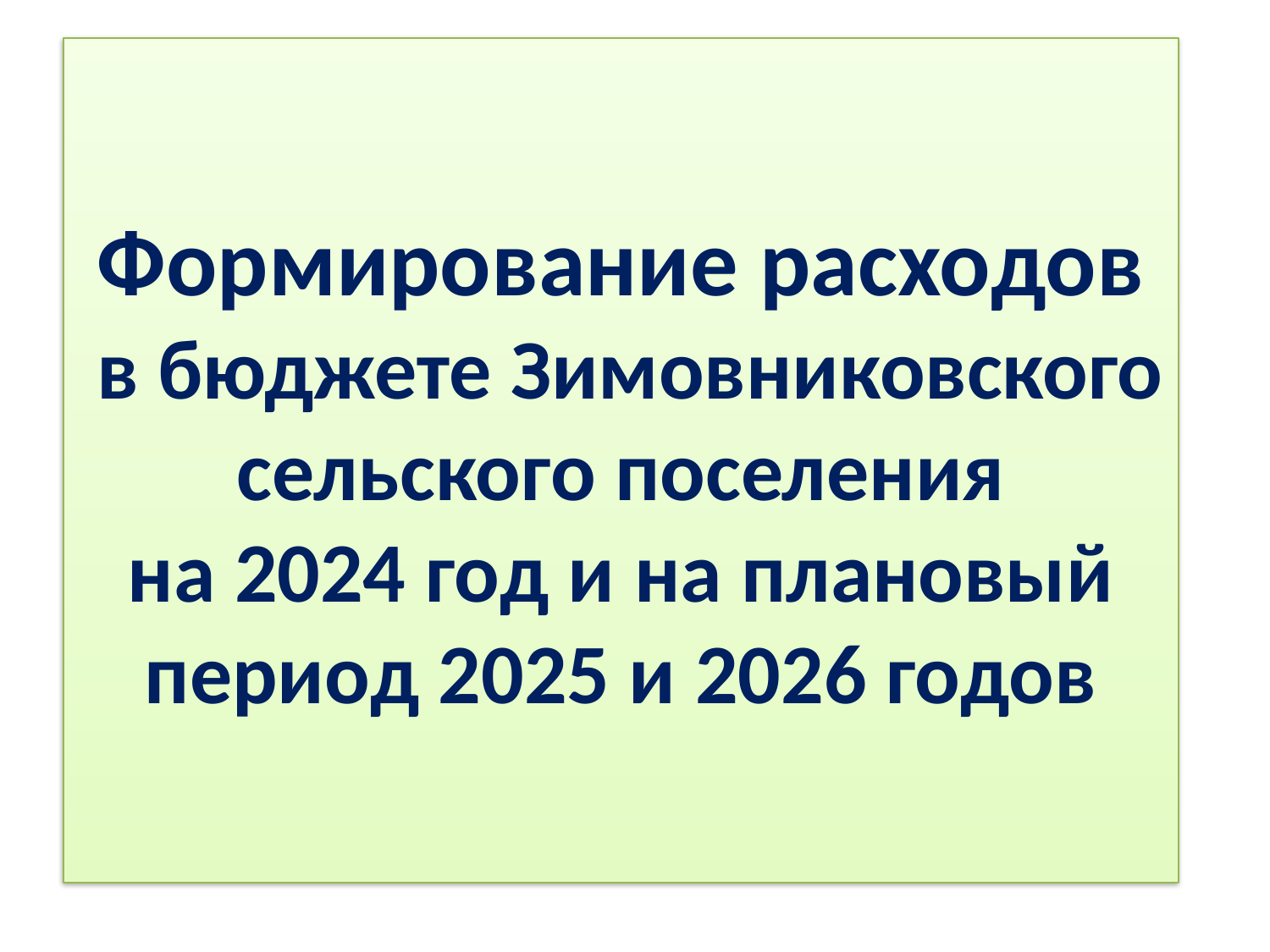

# Формирование расходов в бюджете Зимовниковского сельского поселения на 2024 год и на плановый период 2025 и 2026 годов